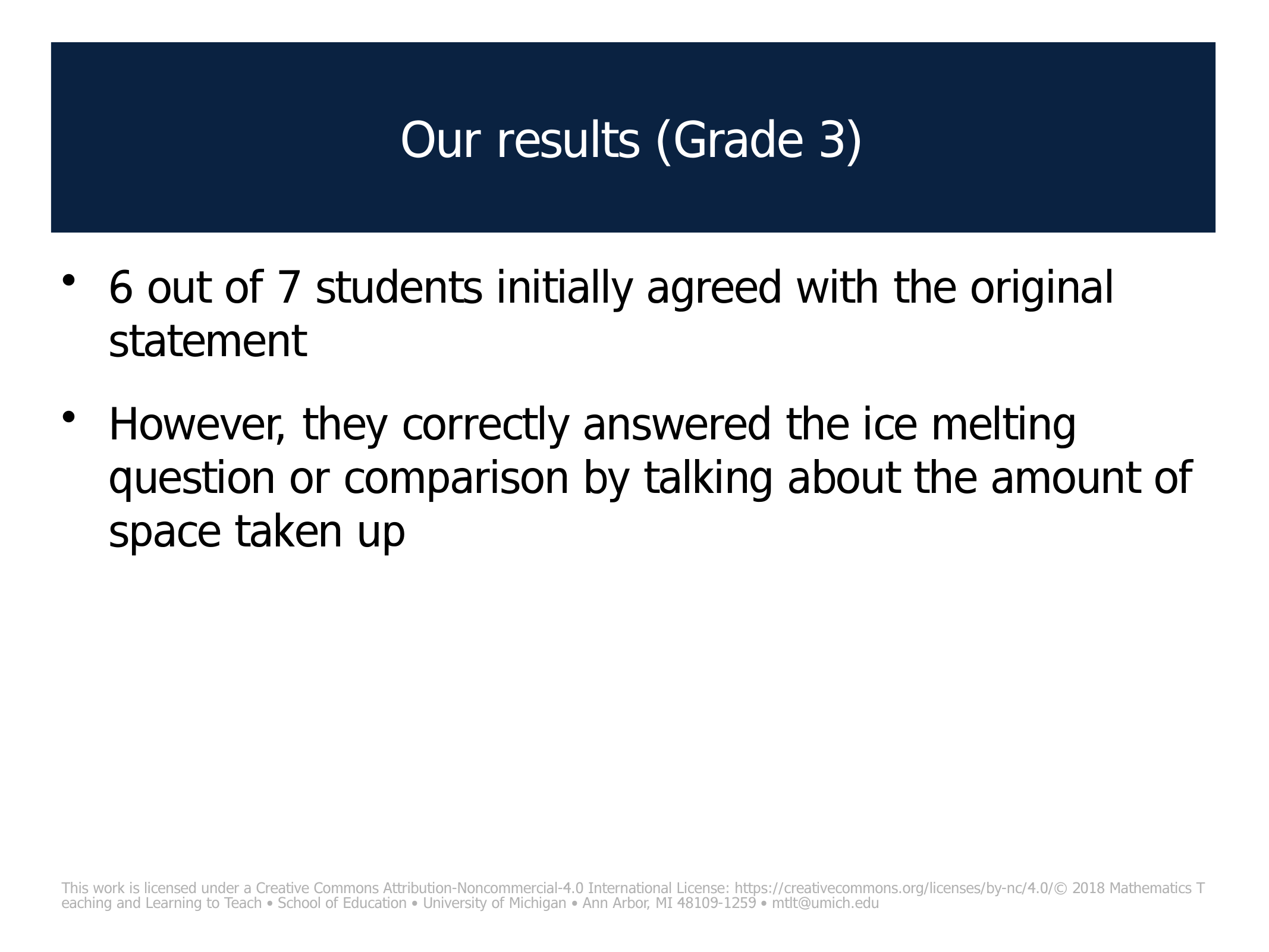

# Our results (Grade 3)
6 out of 7 students initially agreed with the original statement
However, they correctly answered the ice melting question or comparison by talking about the amount of space taken up
This work is licensed under a Creative Commons Attribution-Noncommercial-4.0 International License: https://creativecommons.org/licenses/by-nc/4.0/
© 2018 Mathematics Teaching and Learning to Teach • School of Education • University of Michigan • Ann Arbor, MI 48109-1259 • mtlt@umich.edu